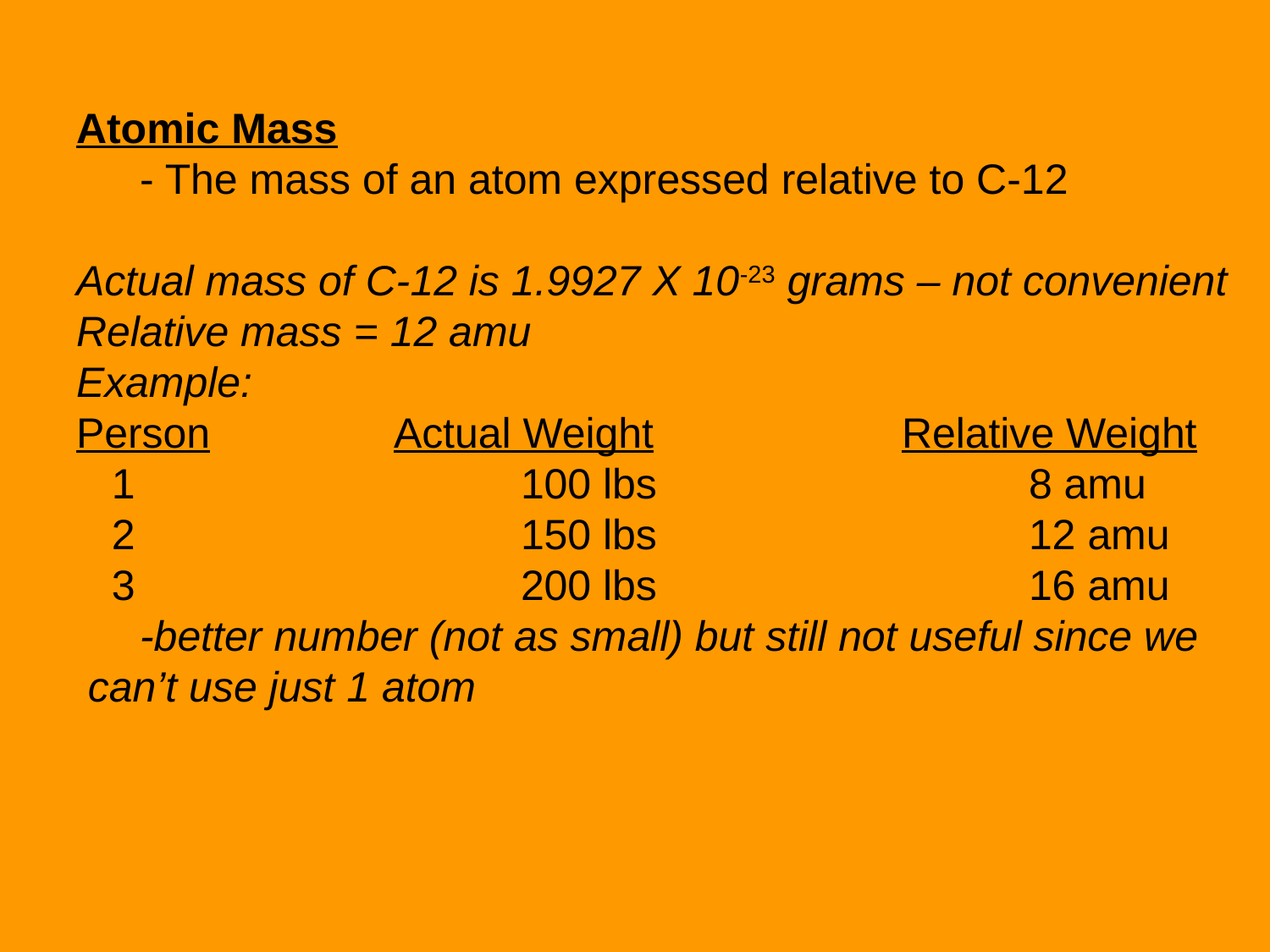

Atomic Mass
	- The mass of an atom expressed relative to C-12

Actual mass of C-12 is 1.9927 X 10­-23 grams – not convenient
Relative mass = 12 amu
Example:
Person 		Actual Weight		Relative Weight
   1				100 lbs			8 amu
   2				150 lbs			12 amu
   3				200 lbs			16 amu
	-better number (not as small) but still not useful since we
 can’t use just 1 atom